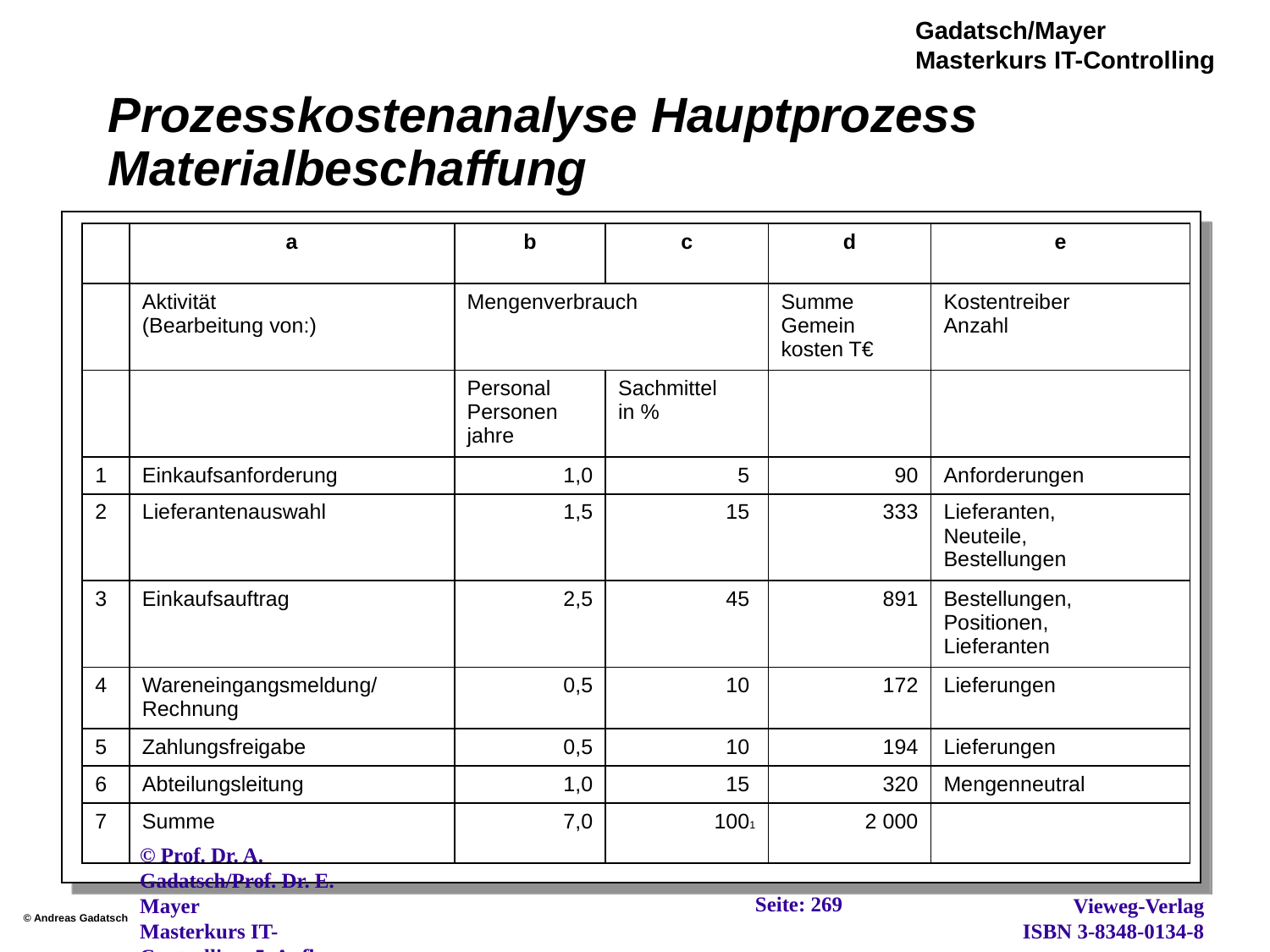

# Prozesskostenanalyse Hauptprozess Materialbeschaffung

|  | a | b | c | d | e |
| --- | --- | --- | --- | --- | --- |
|  | Aktivität (Bearbeitung von:) | Mengenverbrauch |  | Summe Gemein­ kosten T€ | Kostentreiber Anzahl |
|  |  | Personal Personen­ jahre | Sachmittel in % |  |  |
| 1 | Einkaufsanforderung | 1,0 | 5 | 90 | Anforderungen |
| 2 | Lieferantenauswahl | 1,5 | 15 | 333 | Lieferanten, Neuteile, Bestellungen |
| 3 | Einkaufsauftrag | 2,5 | 45 | 891 | Bestellungen, Positionen, Lieferanten |
| 4 | Wareneingangsmeldung/ Rechnung | 0,5 | 10 | 172 | Lieferungen |
| 5 | Zahlungsfreigabe | 0,5 | 10 | 194 | Lieferungen |
| 6 | Abteilungsleitung | 1,0 | 15 | 320 | Mengenneutral |
| 7 | Summe | 7,0 | 1001 | 2 000 |  |

Seite: 269

© Prof. Dr. A. Gadatsch/Prof. Dr. E. Mayer
Masterkurs IT-Controlling, 5. Aufl., Wiesbaden, 2012